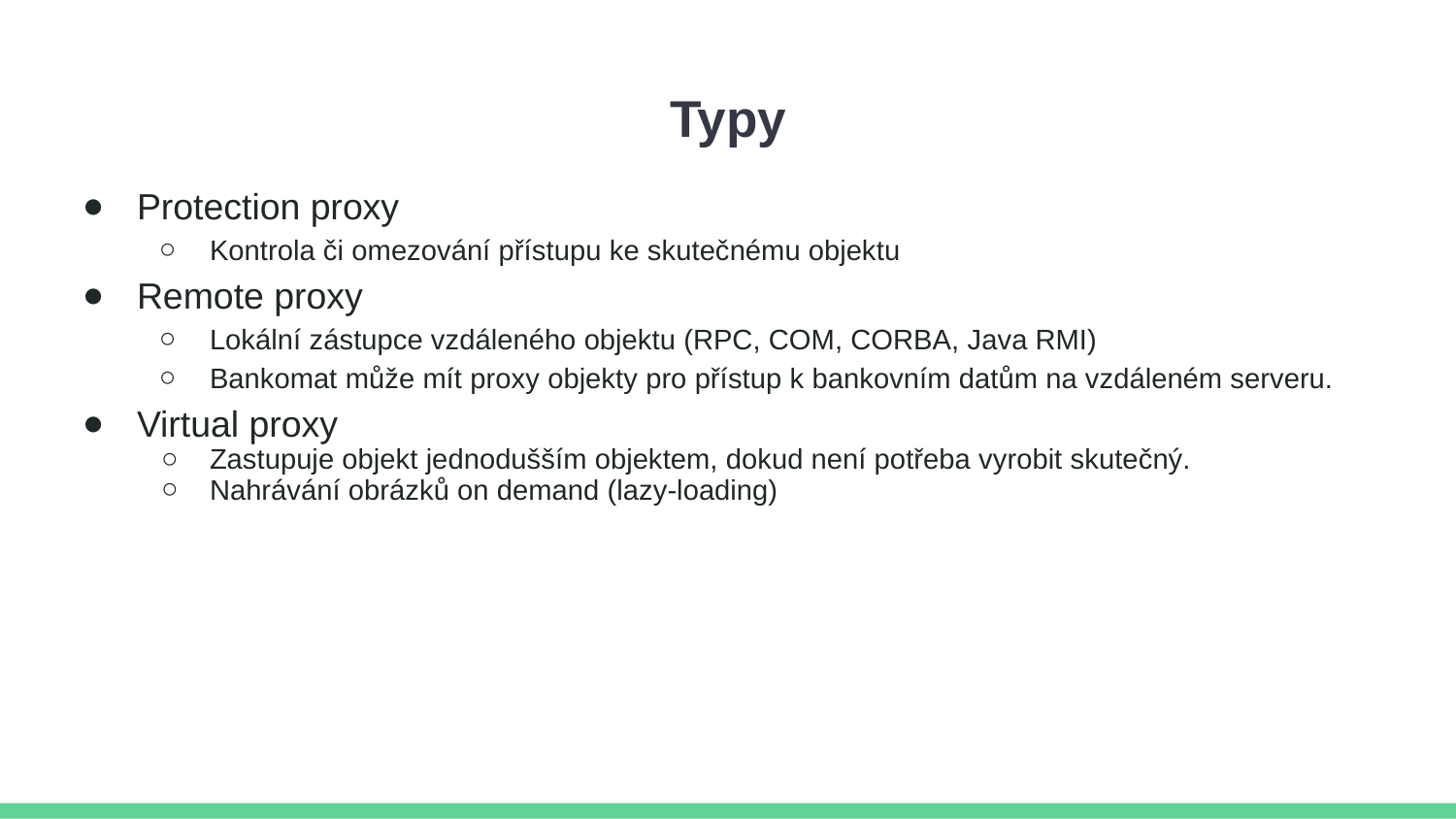

# Typy
Protection proxy
Kontrola či omezování přístupu ke skutečnému objektu
Remote proxy
Lokální zástupce vzdáleného objektu (RPC, COM, CORBA, Java RMI)
Bankomat může mít proxy objekty pro přístup k bankovním datům na vzdáleném serveru.
Virtual proxy
Zastupuje objekt jednodušším objektem, dokud není potřeba vyrobit skutečný.
Nahrávání obrázků on demand (lazy-loading)